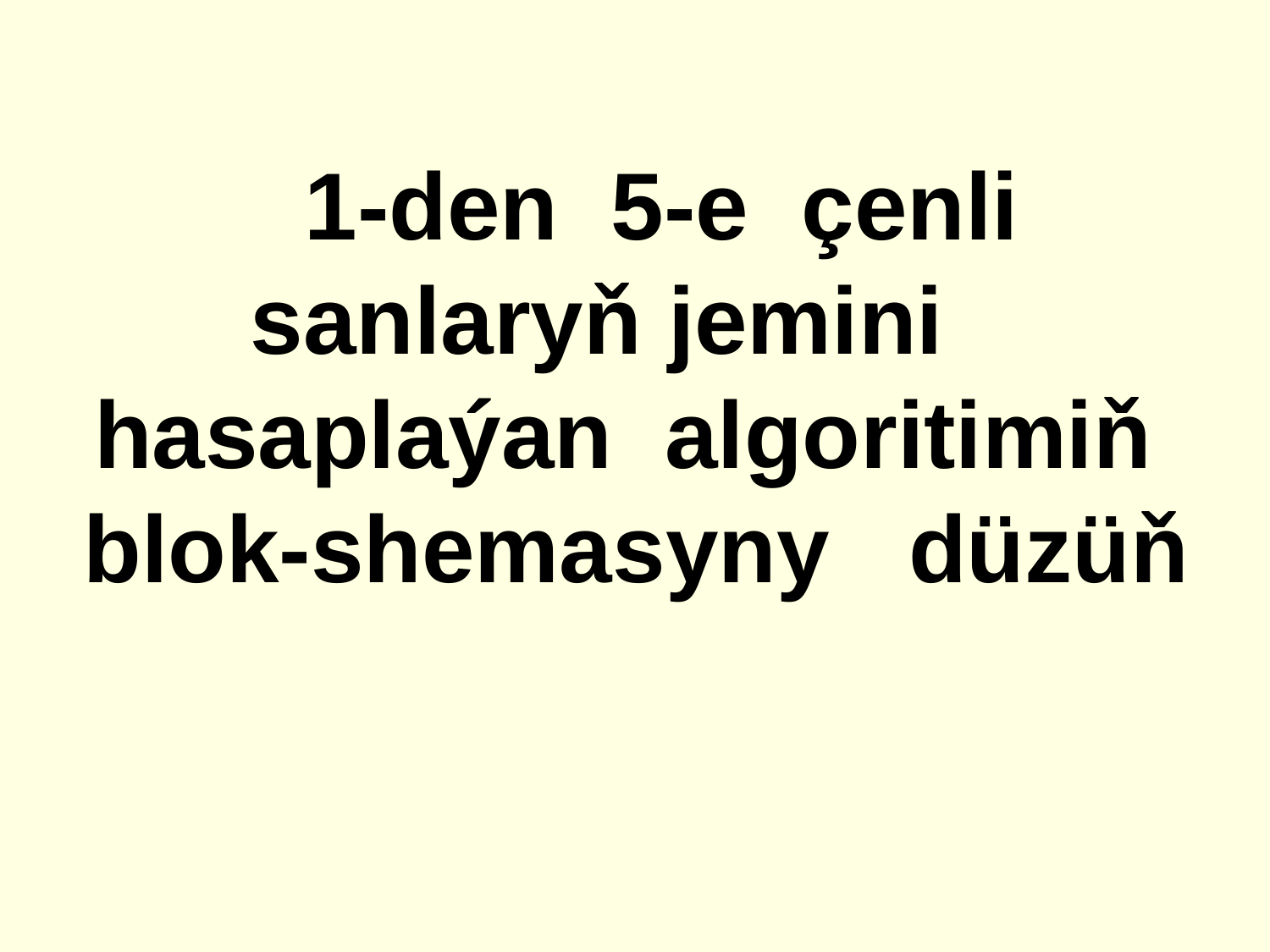

1-den  5-e  çenli  sanlaryň jemini    hasaplaýan  algoritimiň  blok-shemasyny   düzüň